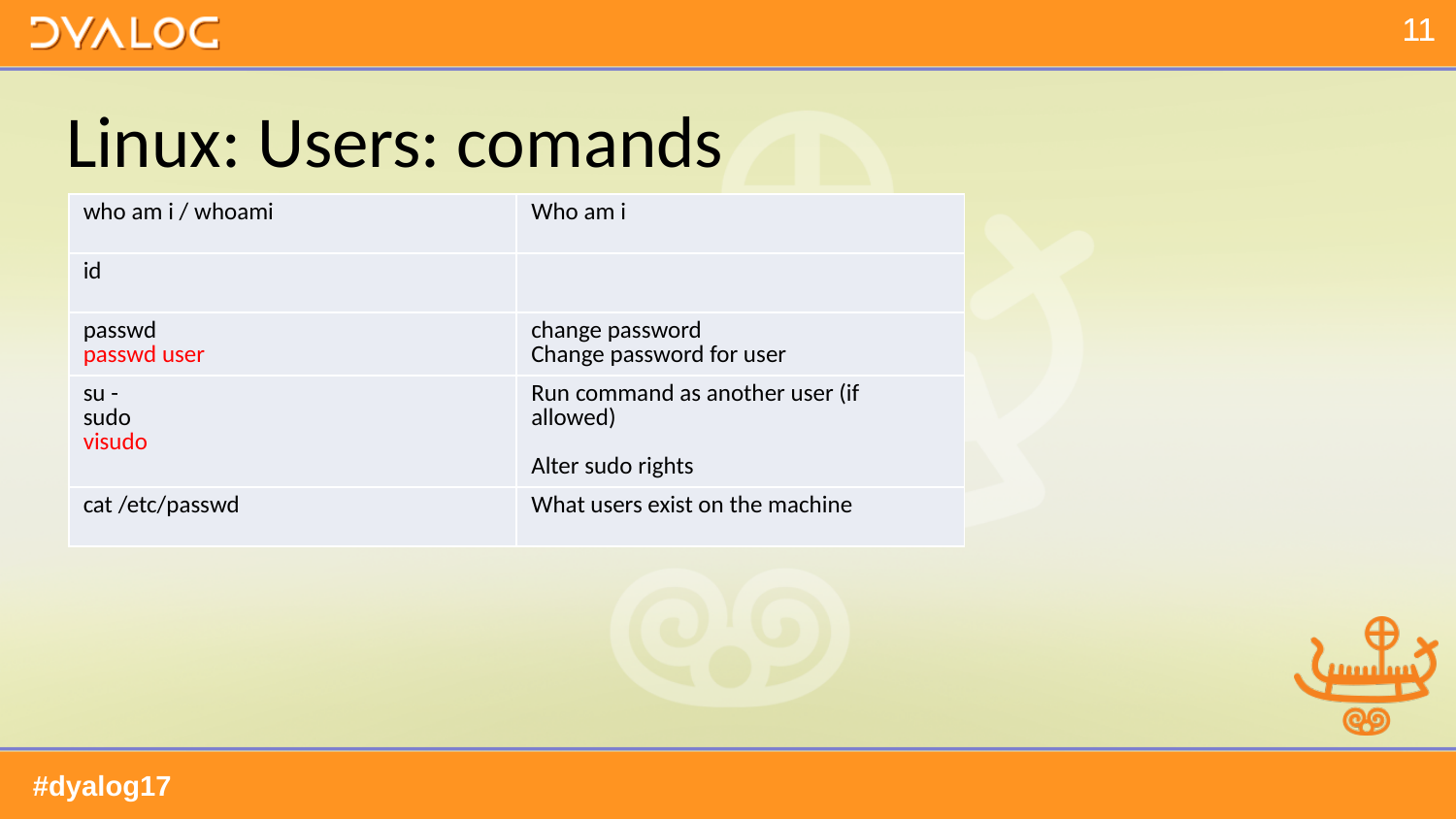

# Linux: Users: comands
| who am i / whoami | Who am i |
| --- | --- |
| id |  |
| passwd passwd user | change password Change password for user |
| su - sudo visudo | Run command as another user (if allowed) Alter sudo rights |
| cat /etc/passwd | What users exist on the machine |